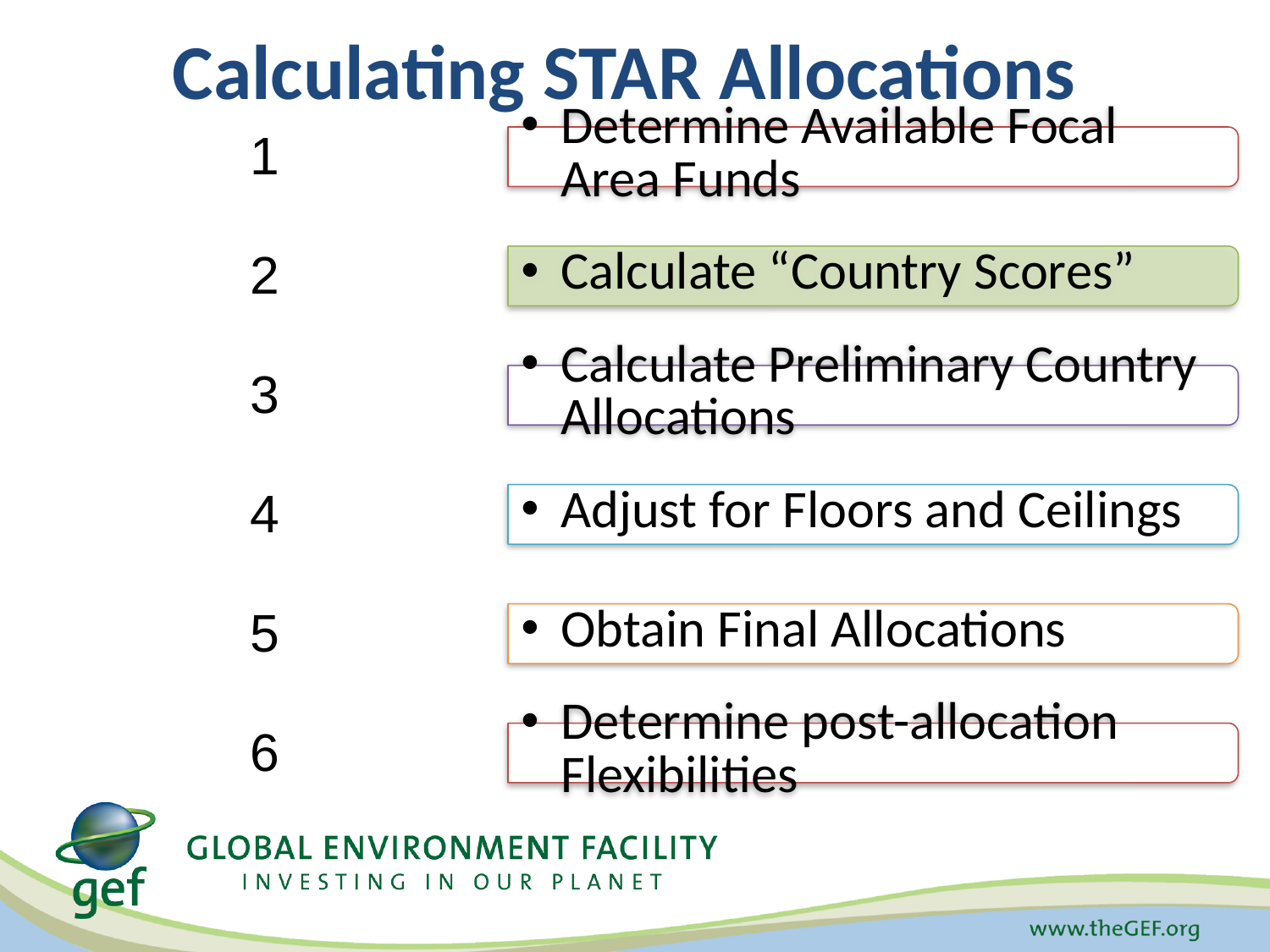

# Calculating STAR Allocations
1
2
Calculate “Country Scores”
3
Calculate Preliminary Country Allocations
4
Adjust for Floors and Ceilings
5
Obtain Final Allocations
6
Determine post-allocation Flexibilities
Determine Available Focal Area Funds